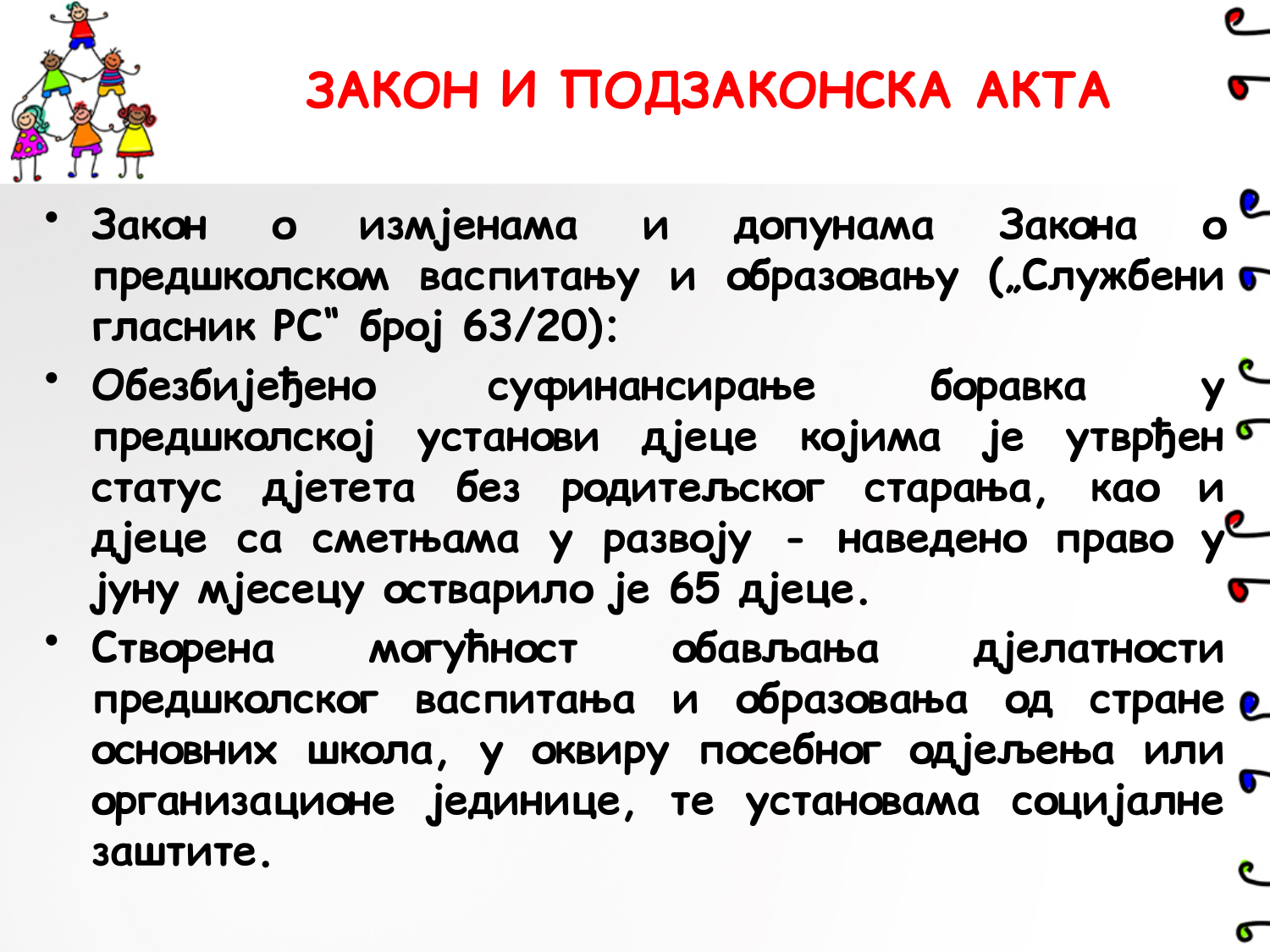

# ЗАКОН И ПОДЗАКОНСКА АКТА
Закон о измјенама и допунама Закона о предшколском васпитању и образовању („Службени гласник РС“ број 63/20):
Обезбијеђено суфинансирање боравка у предшколској установи дјеце којима је утврђен статус дјетета без родитељског старања, као и дјеце са сметњама у развоју - наведено право у јуну мјесецу остварило је 65 дјеце.
Створена могућност обављања дјелатности предшколског васпитања и образовања од стране основних школа, у оквиру посебног одјељења или организационе јединице, те установама социјалне заштите.